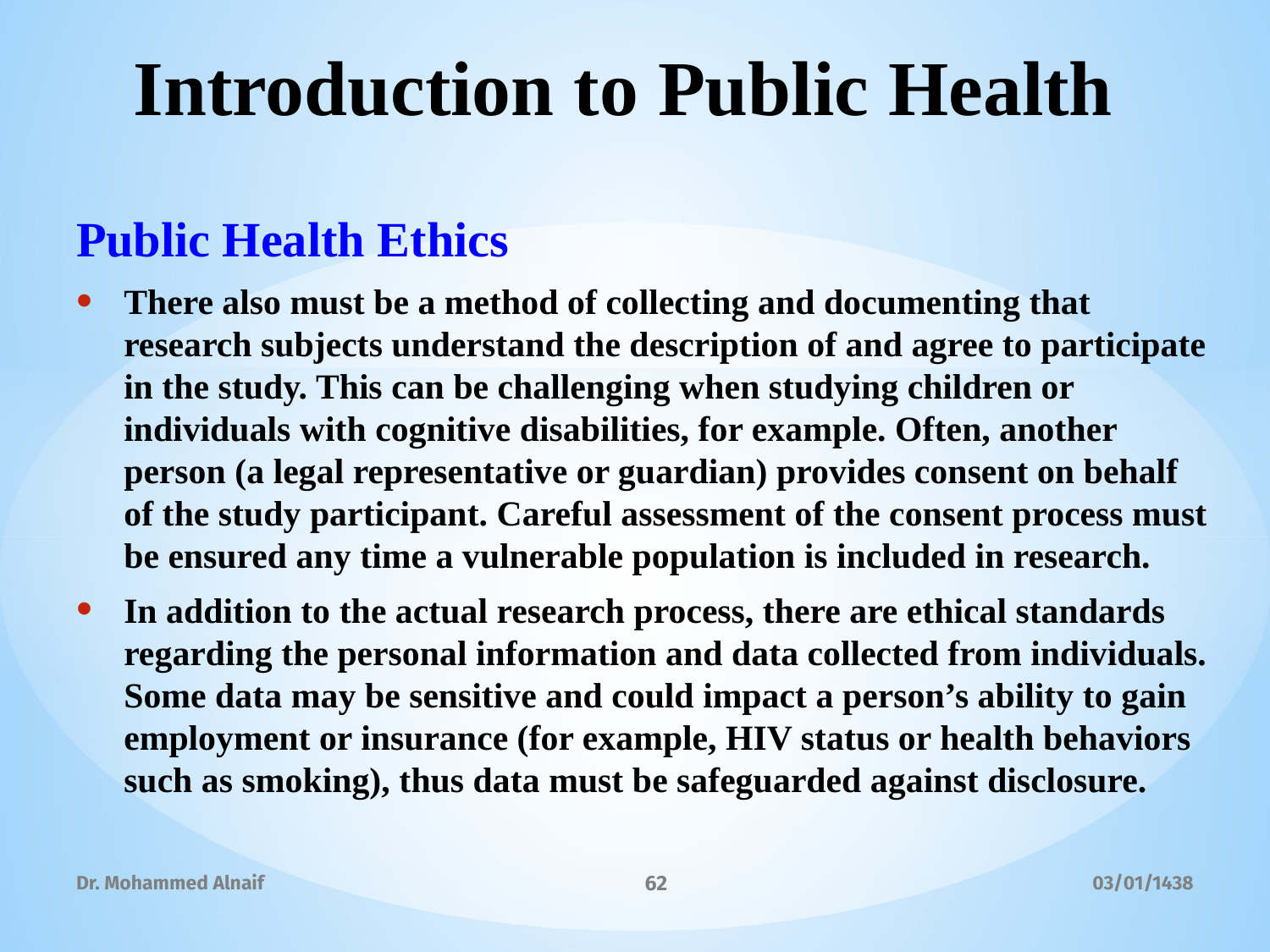

# Introduction to Public Health
Public Health Ethics
There also must be a method of collecting and documenting that research subjects understand the description of and agree to participate in the study. This can be challenging when studying children or individuals with cognitive disabilities, for example. Often, another person (a legal representative or guardian) provides consent on behalf of the study participant. Careful assessment of the consent process must be ensured any time a vulnerable population is included in research.
In addition to the actual research process, there are ethical standards regarding the personal information and data collected from individuals. Some data may be sensitive and could impact a person’s ability to gain employment or insurance (for example, HIV status or health behaviors such as smoking), thus data must be safeguarded against disclosure.
Dr. Mohammed Alnaif
62
03/01/1438